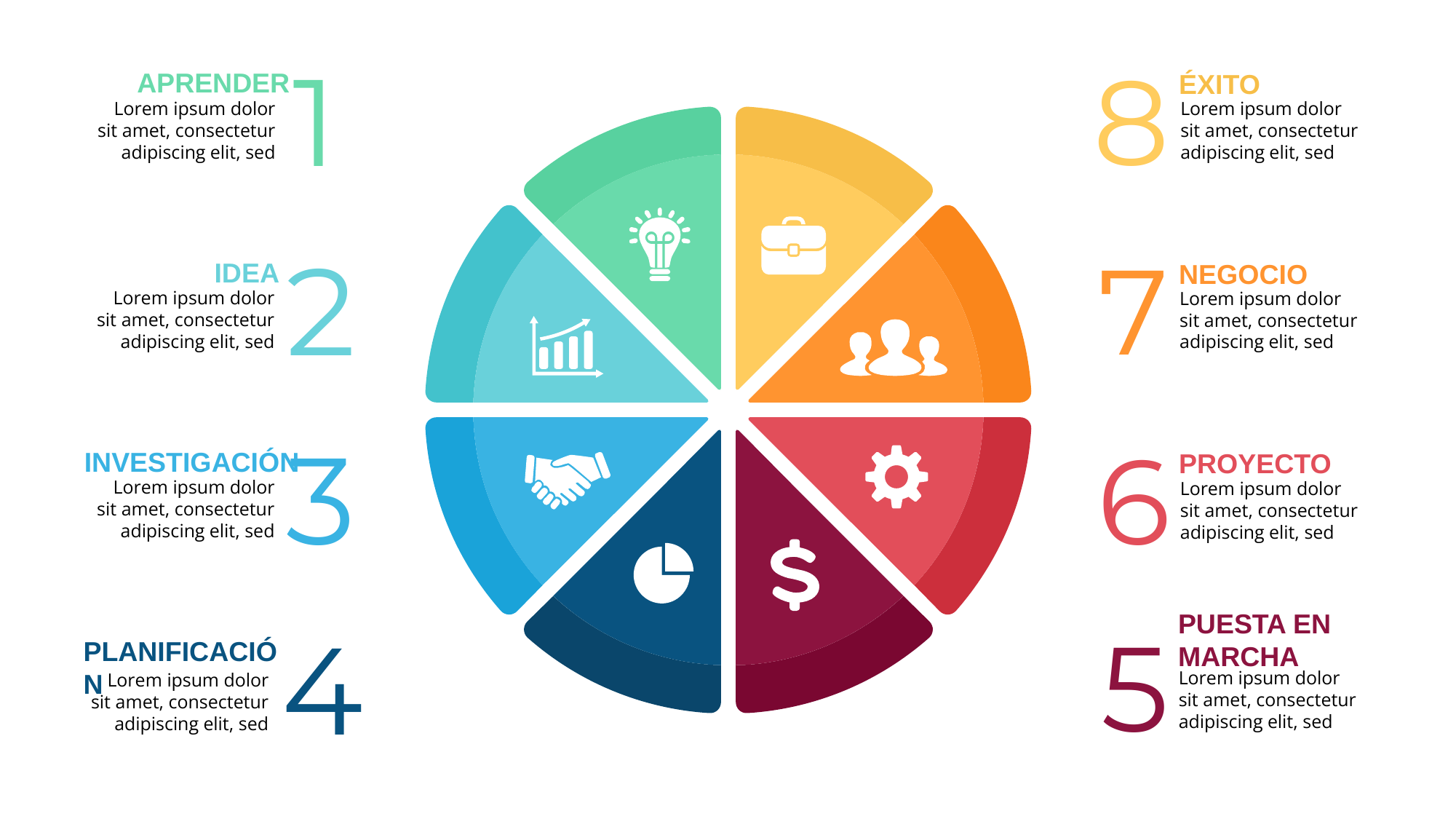

1
8
APRENDER
ÉXITO
Lorem ipsum dolor sit amet, consectetur adipiscing elit, sed
Lorem ipsum dolor sit amet, consectetur adipiscing elit, sed

2

7
IDEA
NEGOCIO
Lorem ipsum dolor sit amet, consectetur adipiscing elit, sed
Lorem ipsum dolor sit amet, consectetur adipiscing elit, sed

3
6

INVESTIGACIÓN

PROYECTO

Lorem ipsum dolor sit amet, consectetur adipiscing elit, sed
Lorem ipsum dolor sit amet, consectetur adipiscing elit, sed

PUESTA EN MARCHA
4
5
PLANIFICACIÓN
Lorem ipsum dolor sit amet, consectetur adipiscing elit, sed
Lorem ipsum dolor sit amet, consectetur adipiscing elit, sed